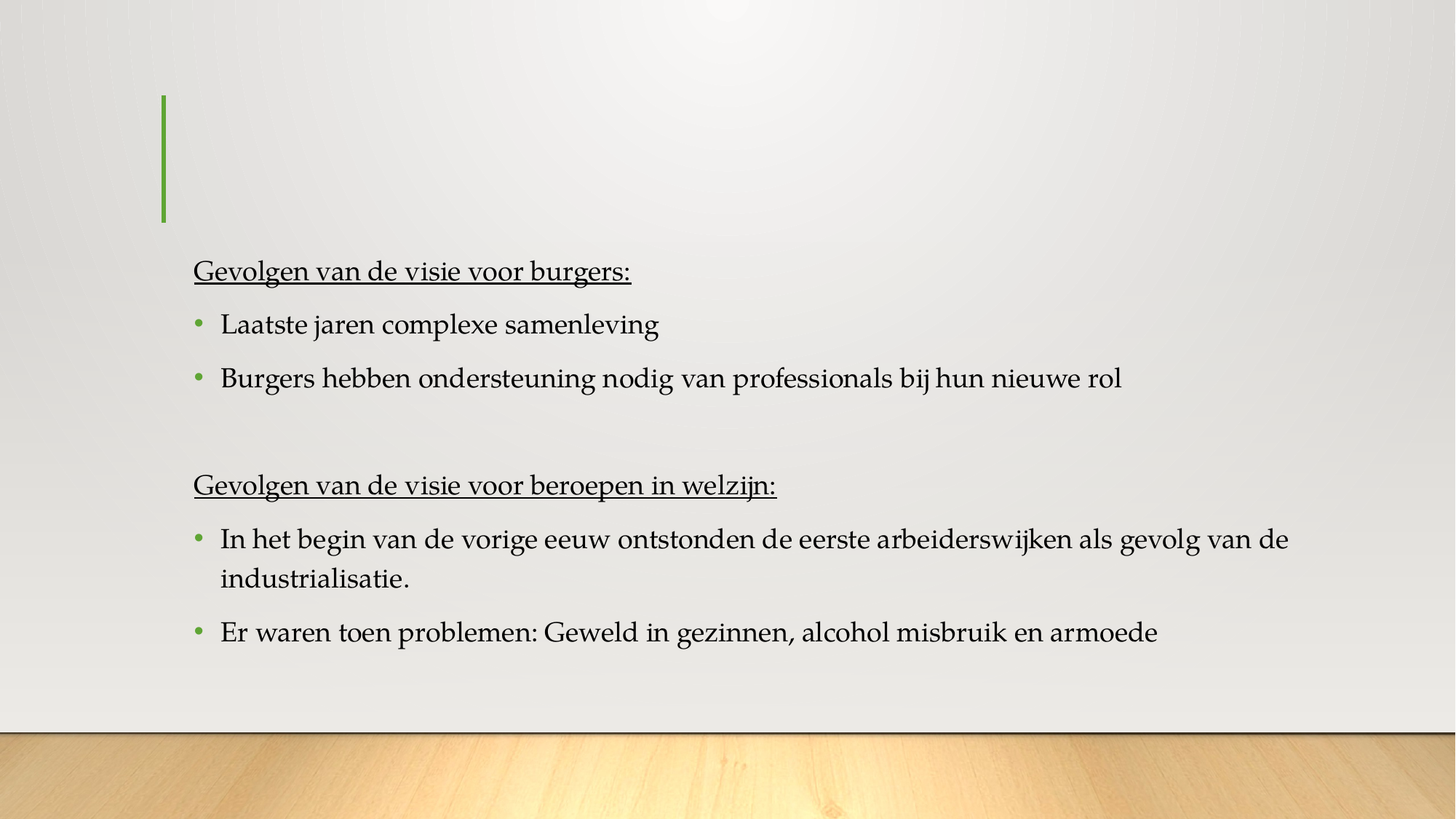

#
Gevolgen van de visie voor burgers:
Laatste jaren complexe samenleving
Burgers hebben ondersteuning nodig van professionals bij hun nieuwe rol

Gevolgen van de visie voor beroepen in welzijn:
In het begin van de vorige eeuw ontstonden de eerste arbeiderswijken als gevolg van de industrialisatie.
Er waren toen problemen: Geweld in gezinnen, alcohol misbruik en armoede